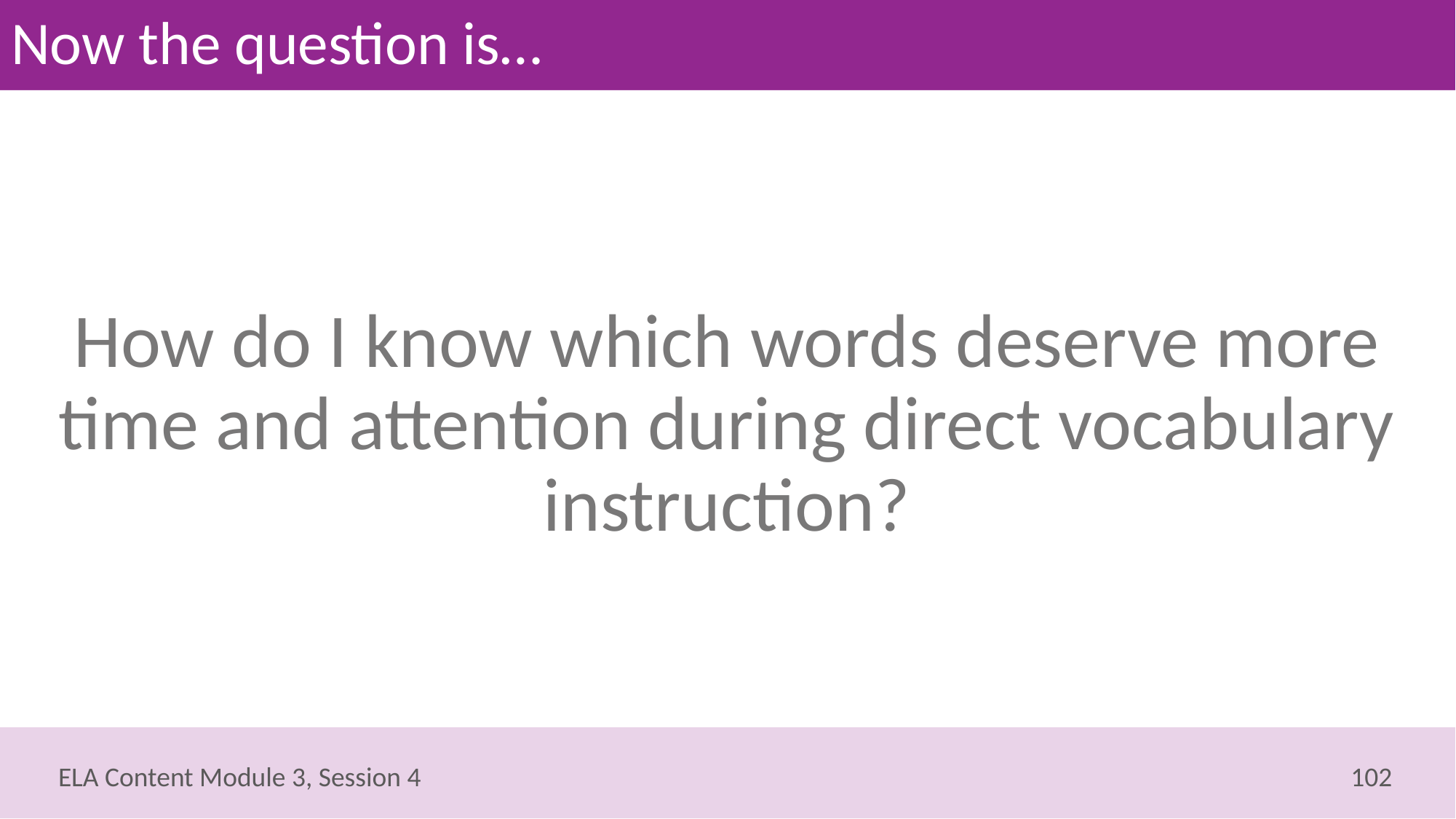

# Now the question is…

How do I know which words deserve more time and attention during direct vocabulary instruction?
102